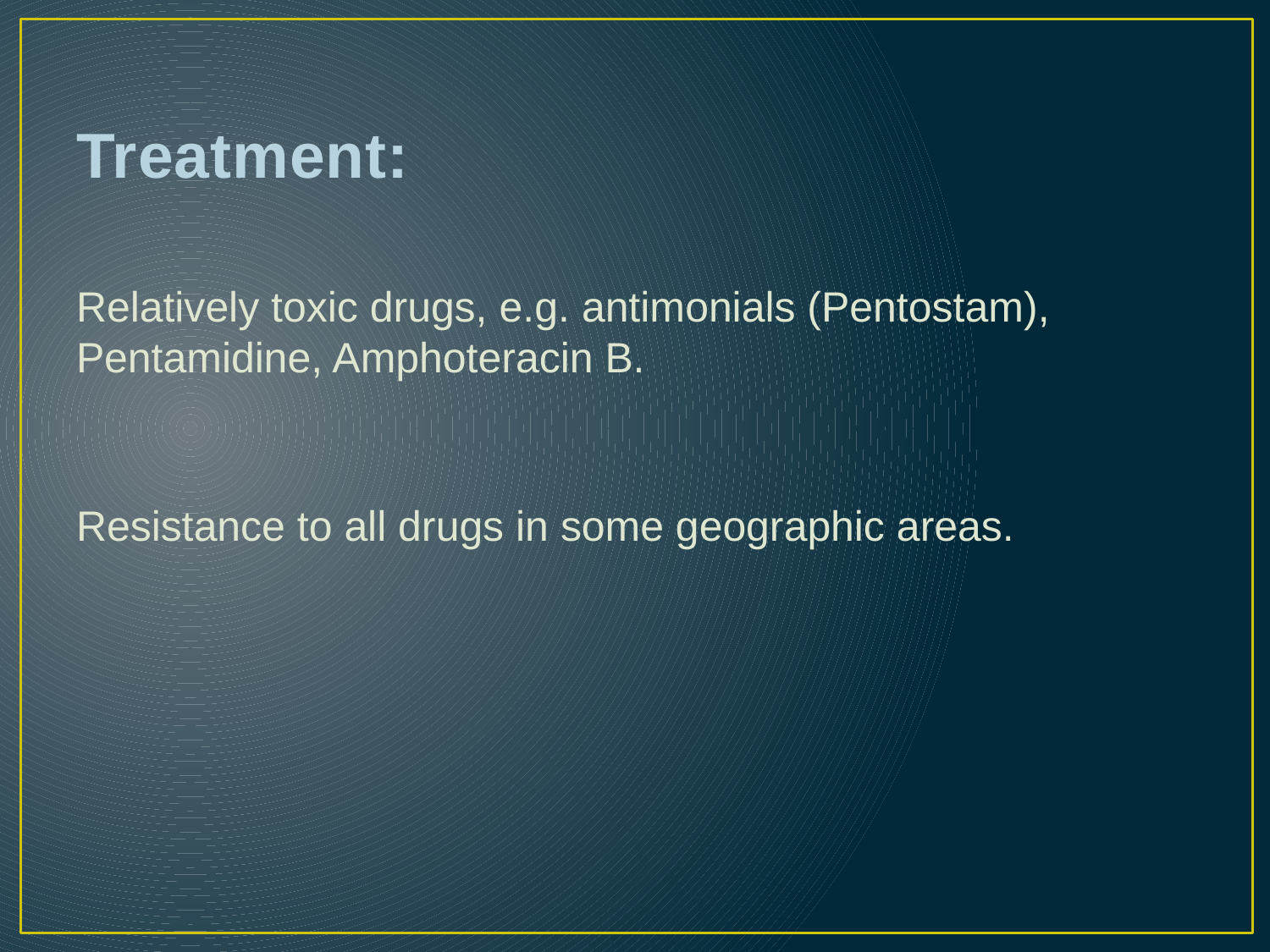

# Treatment:
Relatively toxic drugs, e.g. antimonials (Pentostam), Pentamidine, Amphoteracin B.

Resistance to all drugs in some geographic areas.